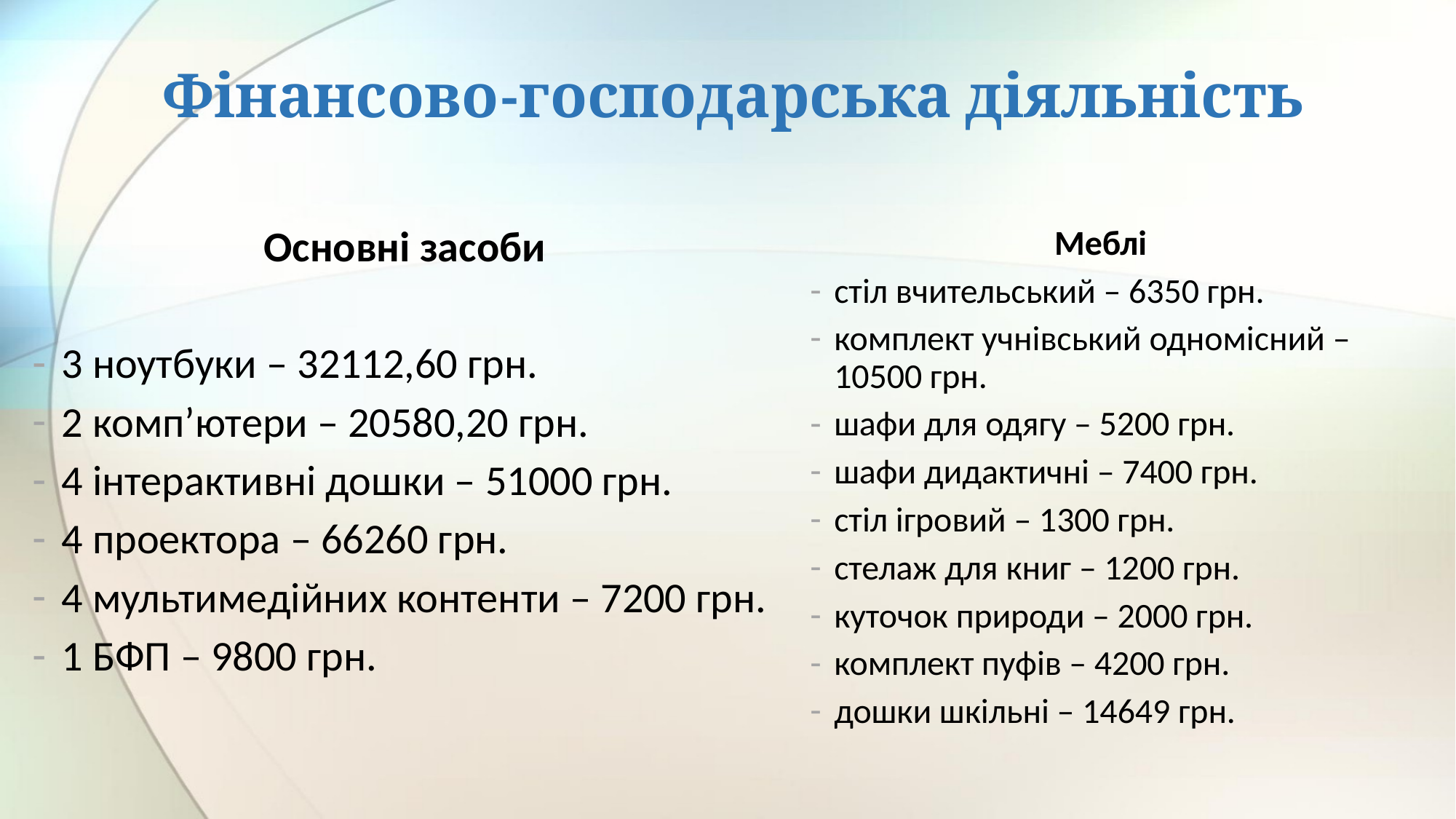

# Фінансово-господарська діяльність
Основні засоби

3 ноутбуки – 32112,60 грн.
2 комп’ютери – 20580,20 грн.
4 інтерактивні дошки – 51000 грн.
4 проектора – 66260 грн.
4 мультимедійних контенти – 7200 грн.
1 БФП – 9800 грн.

Меблі
стіл вчительський – 6350 грн.
комплект учнівський одномісний – 10500 грн.
шафи для одягу – 5200 грн.
шафи дидактичні – 7400 грн.
стіл ігровий – 1300 грн.
стелаж для книг – 1200 грн.
куточок природи – 2000 грн.
комплект пуфів – 4200 грн.
дошки шкільні – 14649 грн.